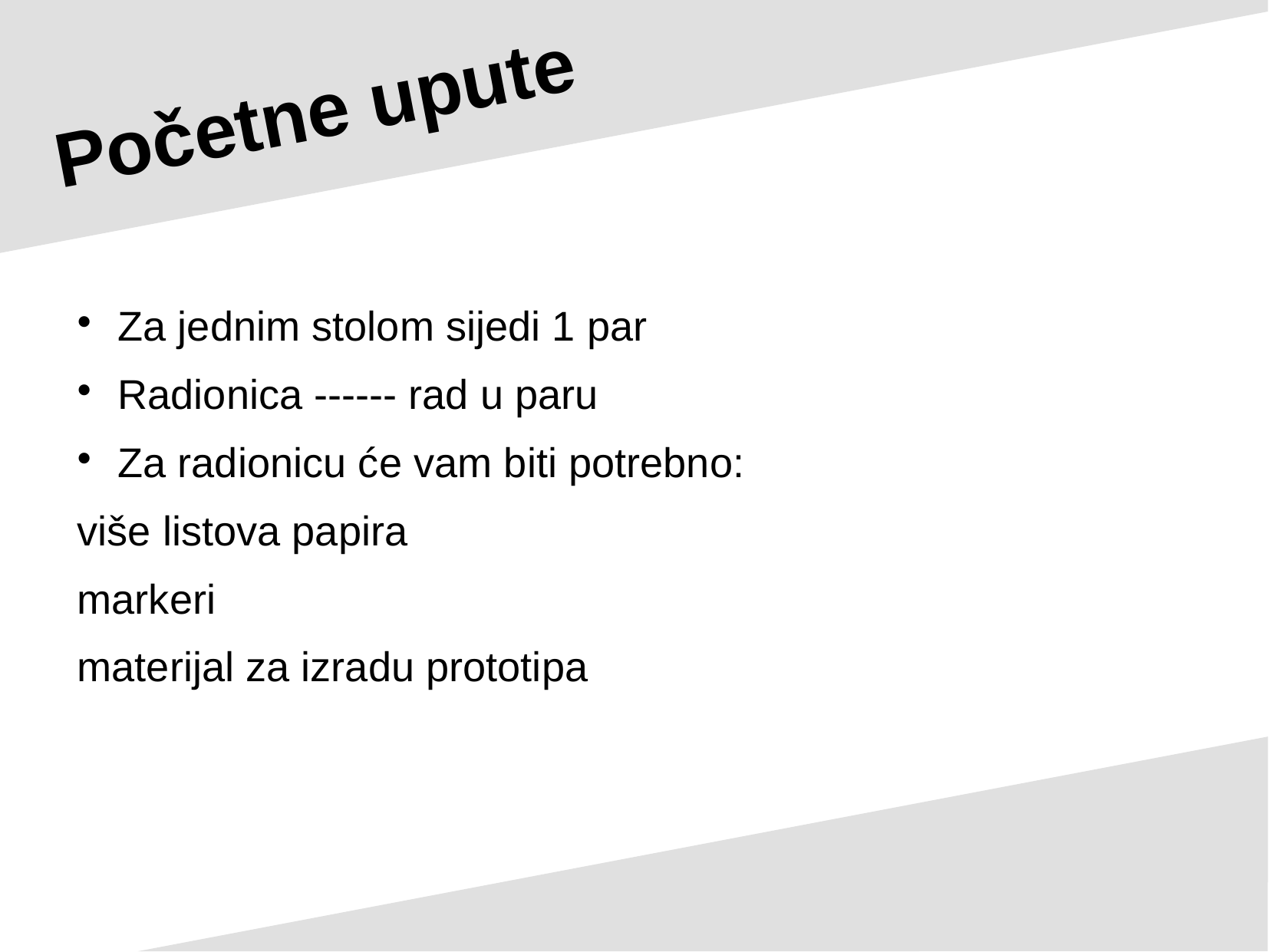

Početne upute
Za jednim stolom sijedi 1 par
Radionica ------ rad u paru
Za radionicu će vam biti potrebno:
više listova papira
markeri
materijal za izradu prototipa